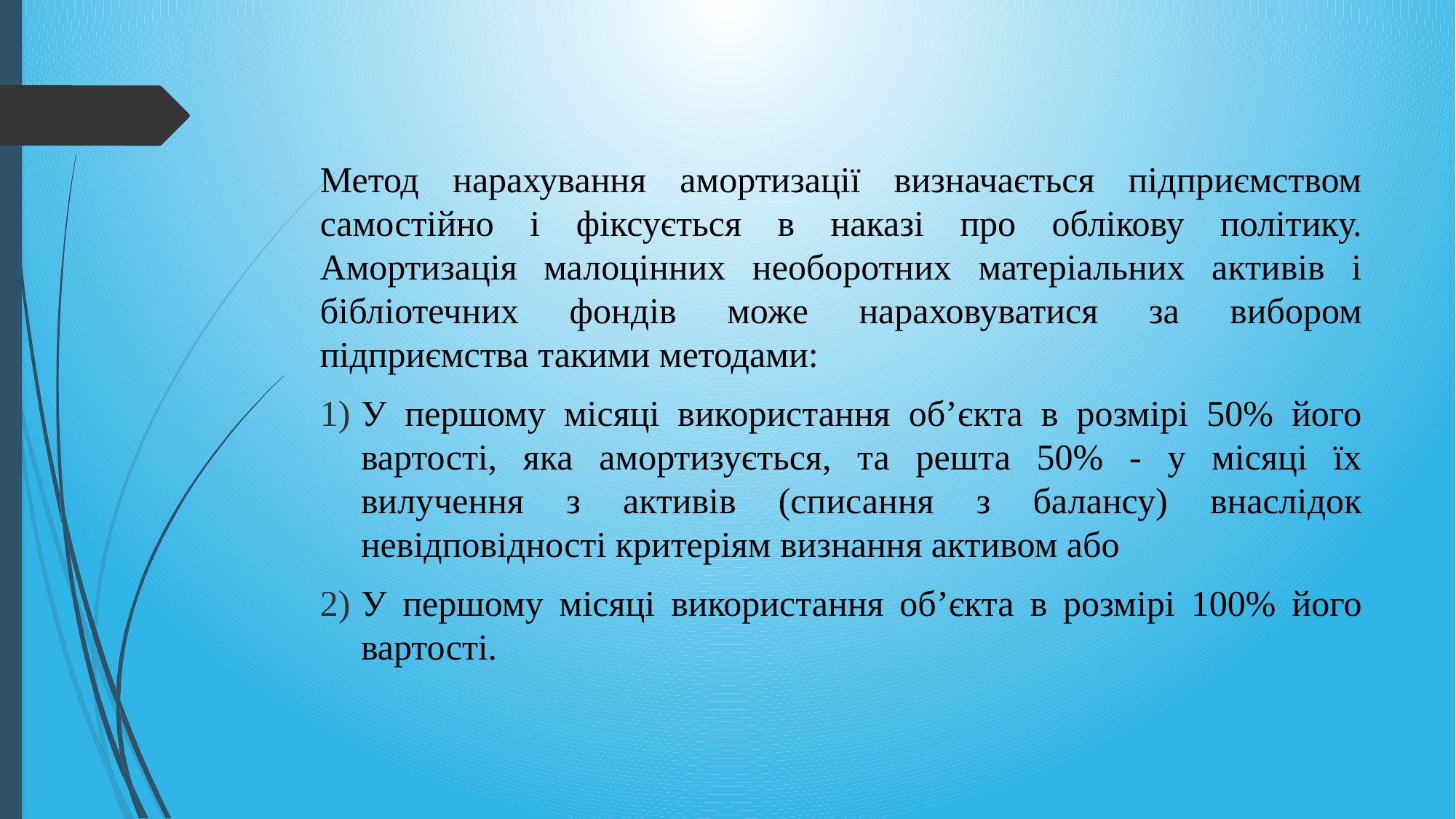

Метод нарахування амортизації визначається підприємством самостійно і фіксується в наказі про облікову політику. Амортизація малоцінних необоротних матеріальних активів і бібліотечних фондів може нараховуватися за вибором підприємства такими методами:
У першому місяці використання об’єкта в розмірі 50% його вартості, яка амортизується, та решта 50% - у місяці їх вилучення з активів (списання з балансу) внаслідок невідповідності критеріям визнання активом або
У першому місяці використання об’єкта в розмірі 100% його вартості.